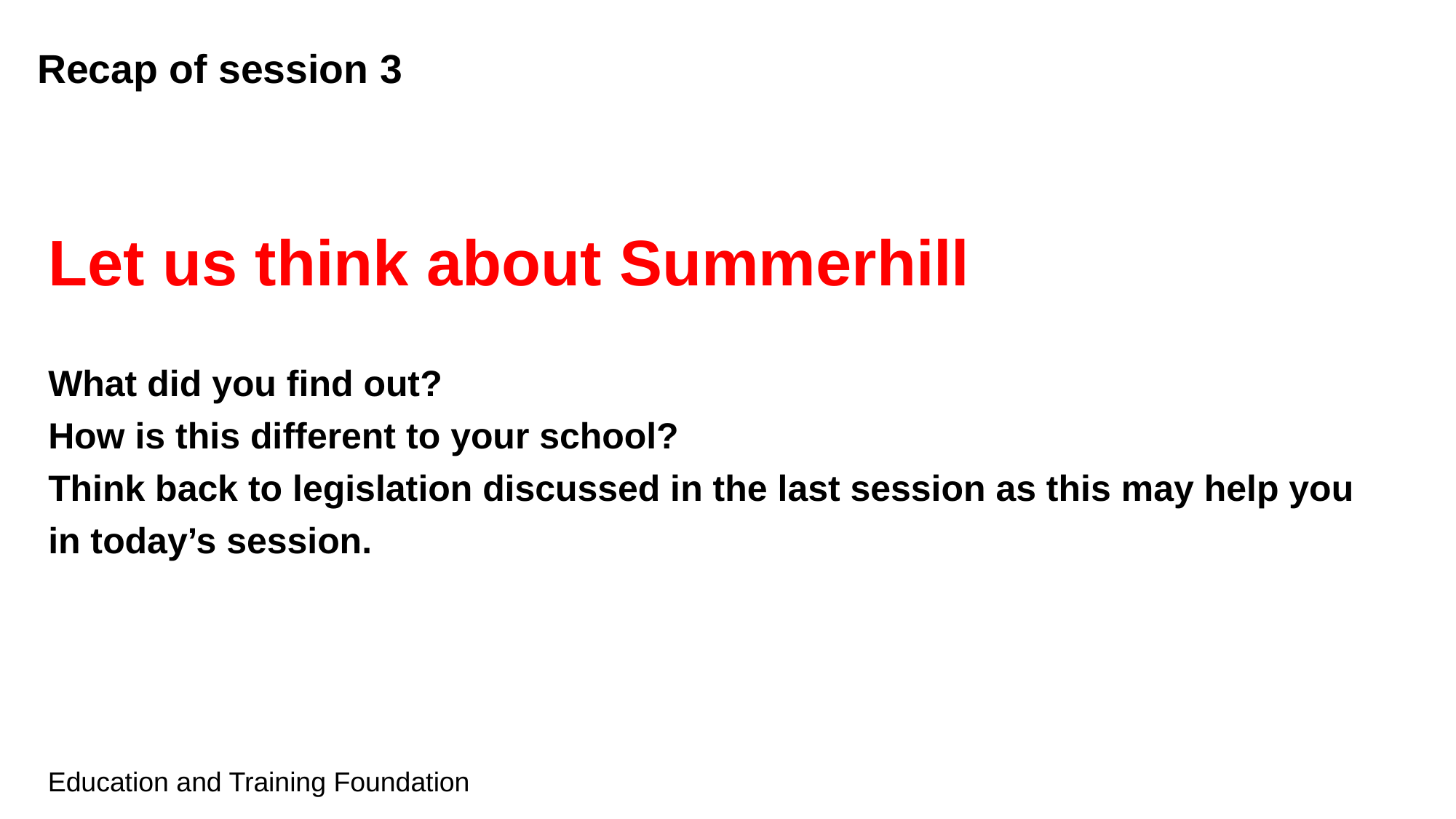

# Recap of session 3

Let us think about Summerhill

What did you find out?
How is this different to your school?
Think back to legislation discussed in the last session as this may help you in today’s session.

Education and Training Foundation